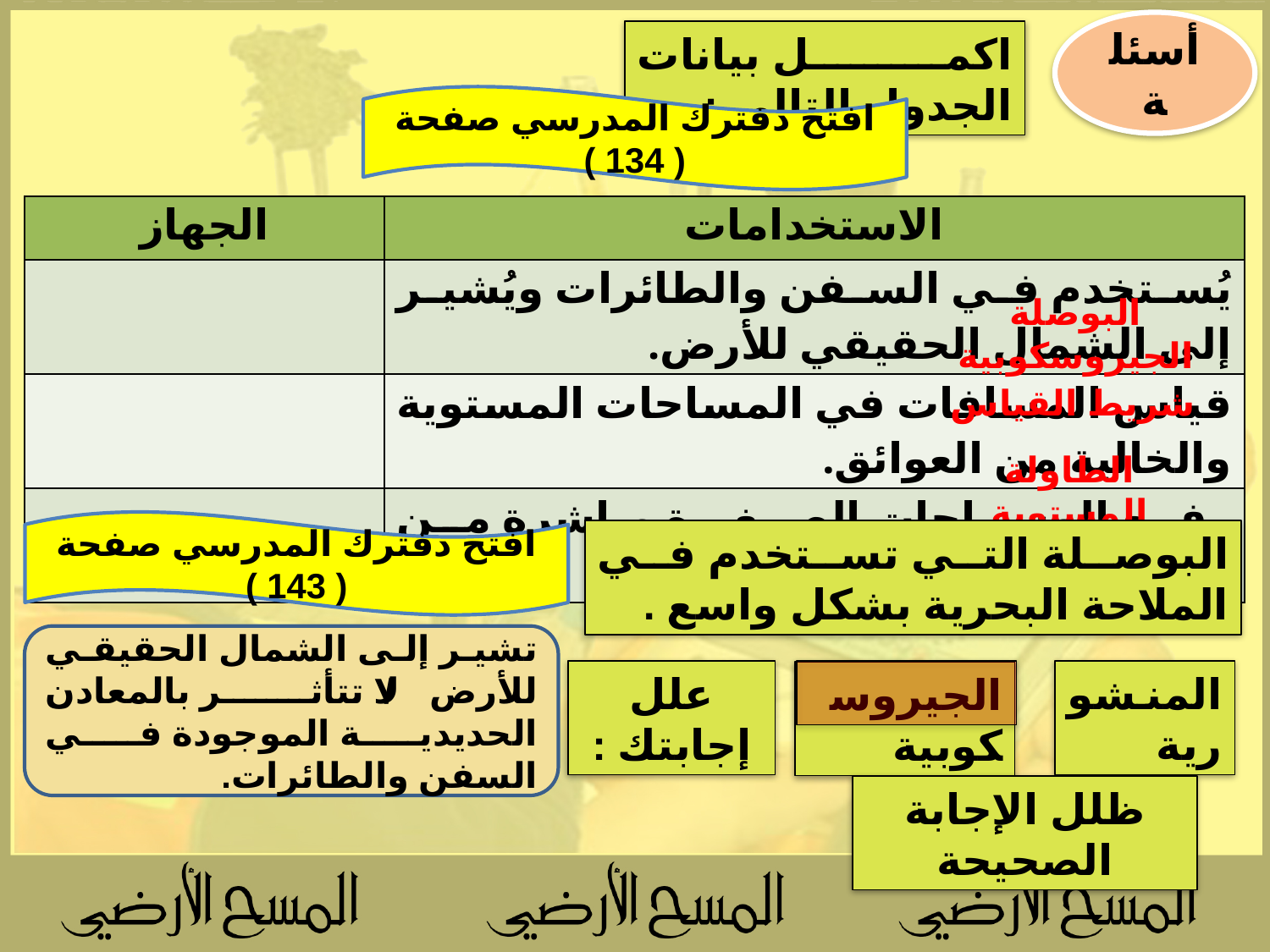

أسئلة
اكمل بيانات الجدول التالي :
افتح دفترك المدرسي صفحة ( 134 )
| الجهاز | الاستخدامات |
| --- | --- |
|  | يُستخدم في السفن والطائرات ويُشير إلى الشمال الحقيقي للأرض. |
|  | قياس المسافات في المساحات المستوية والخالية من العوائق. |
|  | رفع المساحات الصغيرة مباشرة من الحقل. |
البوصلة الجيروسكوبية
شريط القياس
الطاولة المستوية
افتح دفترك المدرسي صفحة ( 143 )
البوصلة التي تستخدم في الملاحة البحرية بشكل واسع .
تشير إلى الشمال الحقيقي للأرض / لا تتأثر بالمعادن الحديدية الموجودة في السفن والطائرات.
علل إجابتك :

المنشورية
الجيروسكوبية
ظلل الإجابة الصحيحة